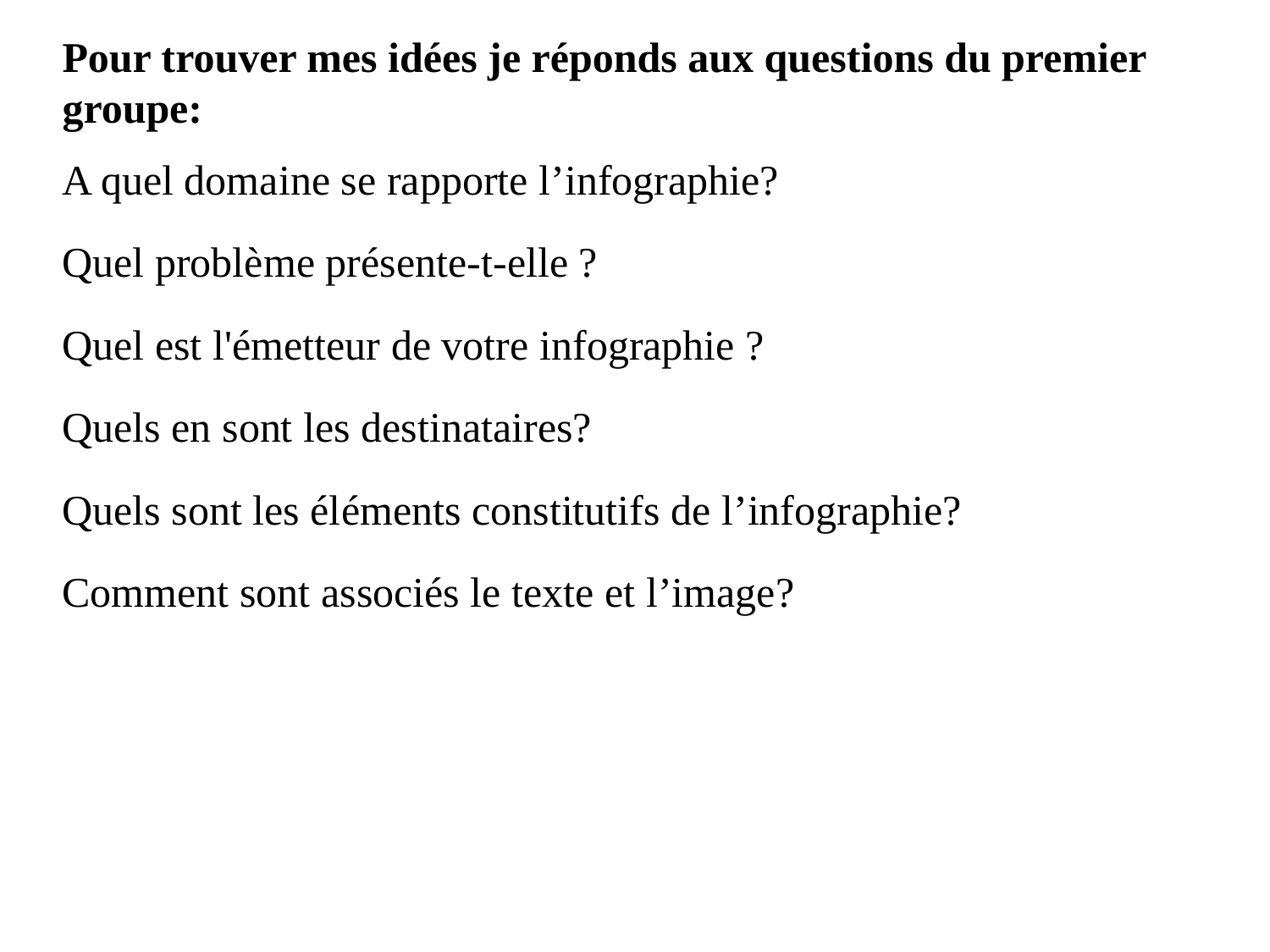

Pour trouver mes idées je réponds aux questions du premier groupe:
A quel domaine se rapporte l’infographie?
Quel problème présente-t-elle ?
Quel est l'émetteur de votre infographie ?
Quels en sont les destinataires?
Quels sont les éléments constitutifs de l’infographie?
Comment sont associés le texte et l’image?